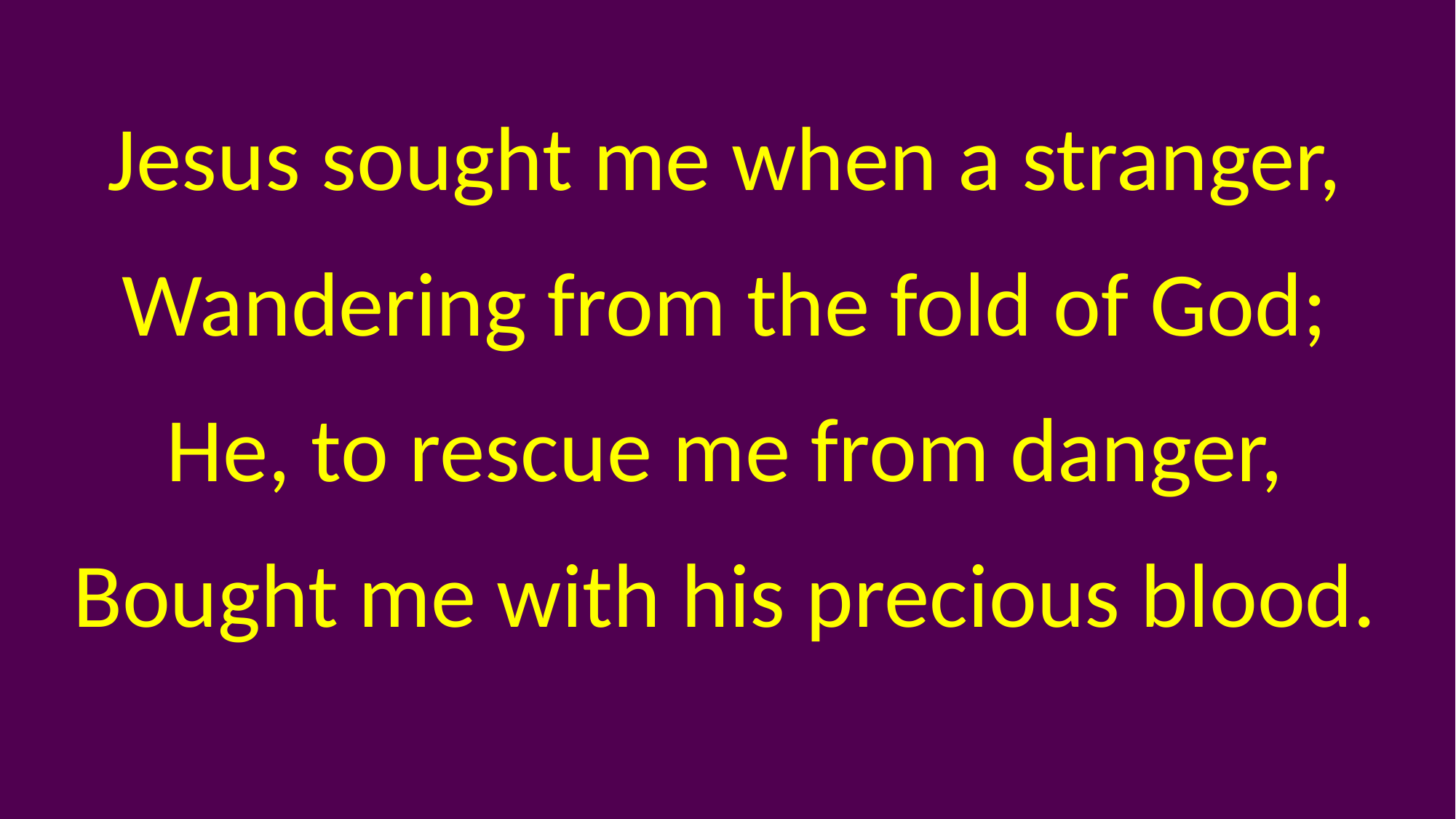

Jesus sought me when a stranger,
Wandering from the fold of God;
He, to rescue me from danger,
Bought me with his precious blood.